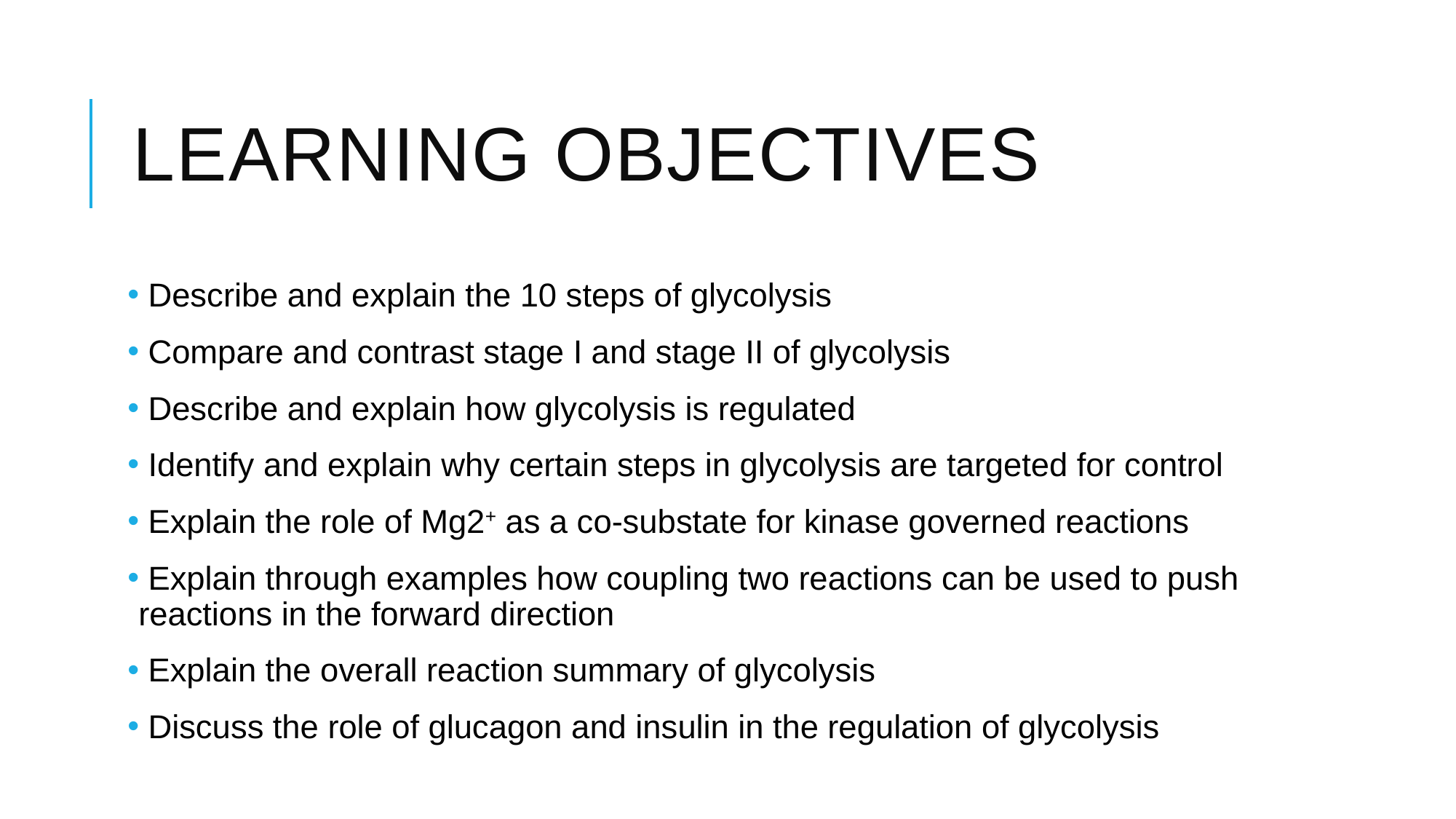

# Learning Objectives
 Describe and explain the 10 steps of glycolysis
 Compare and contrast stage I and stage II of glycolysis
 Describe and explain how glycolysis is regulated
 Identify and explain why certain steps in glycolysis are targeted for control
 Explain the role of Mg2+ as a co-substate for kinase governed reactions
 Explain through examples how coupling two reactions can be used to push reactions in the forward direction
 Explain the overall reaction summary of glycolysis
 Discuss the role of glucagon and insulin in the regulation of glycolysis